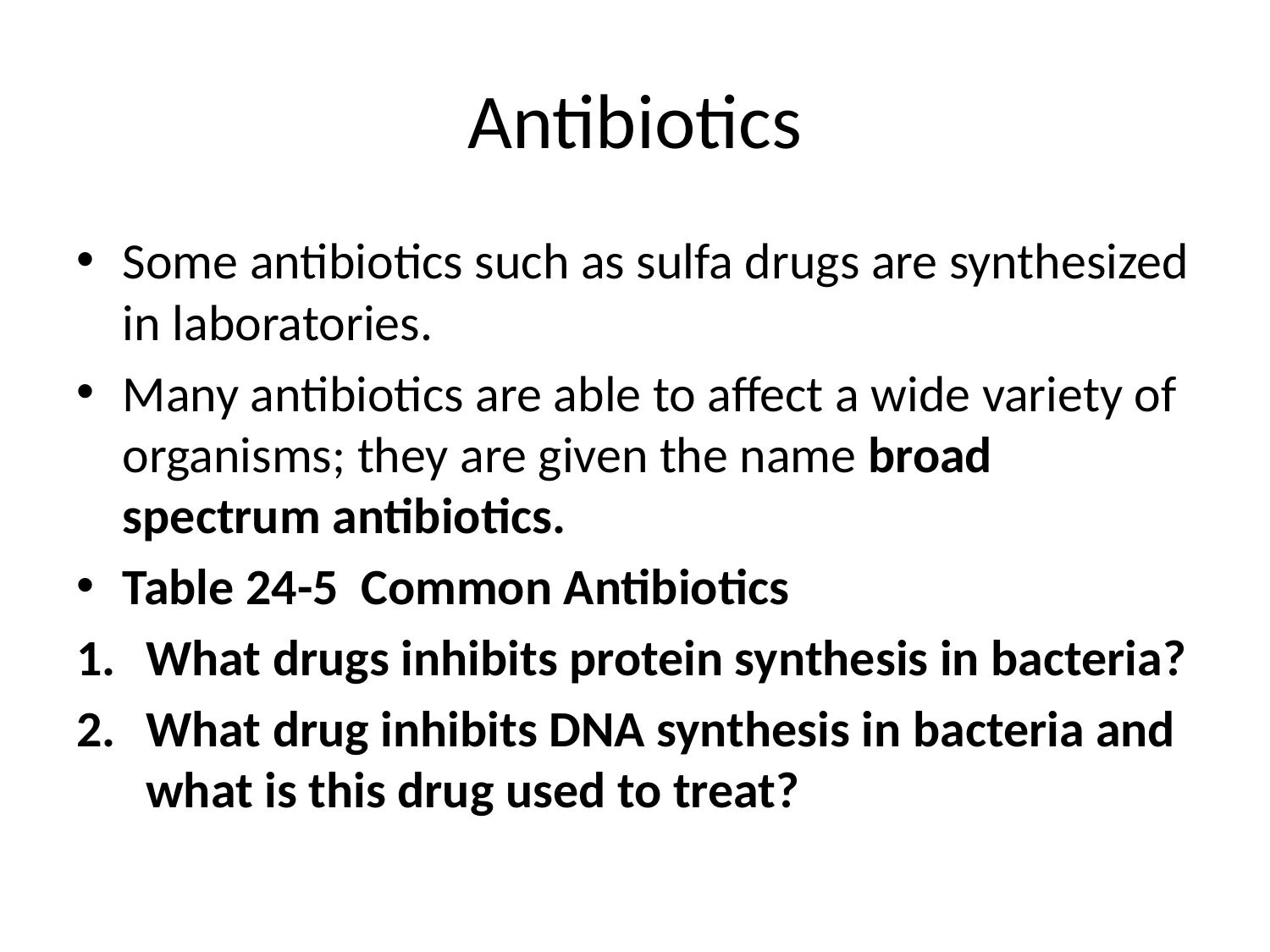

# Antibiotics
Some antibiotics such as sulfa drugs are synthesized in laboratories.
Many antibiotics are able to affect a wide variety of organisms; they are given the name broad spectrum antibiotics.
Table 24-5  Common Antibiotics
What drugs inhibits protein synthesis in bacteria?
What drug inhibits DNA synthesis in bacteria and what is this drug used to treat?